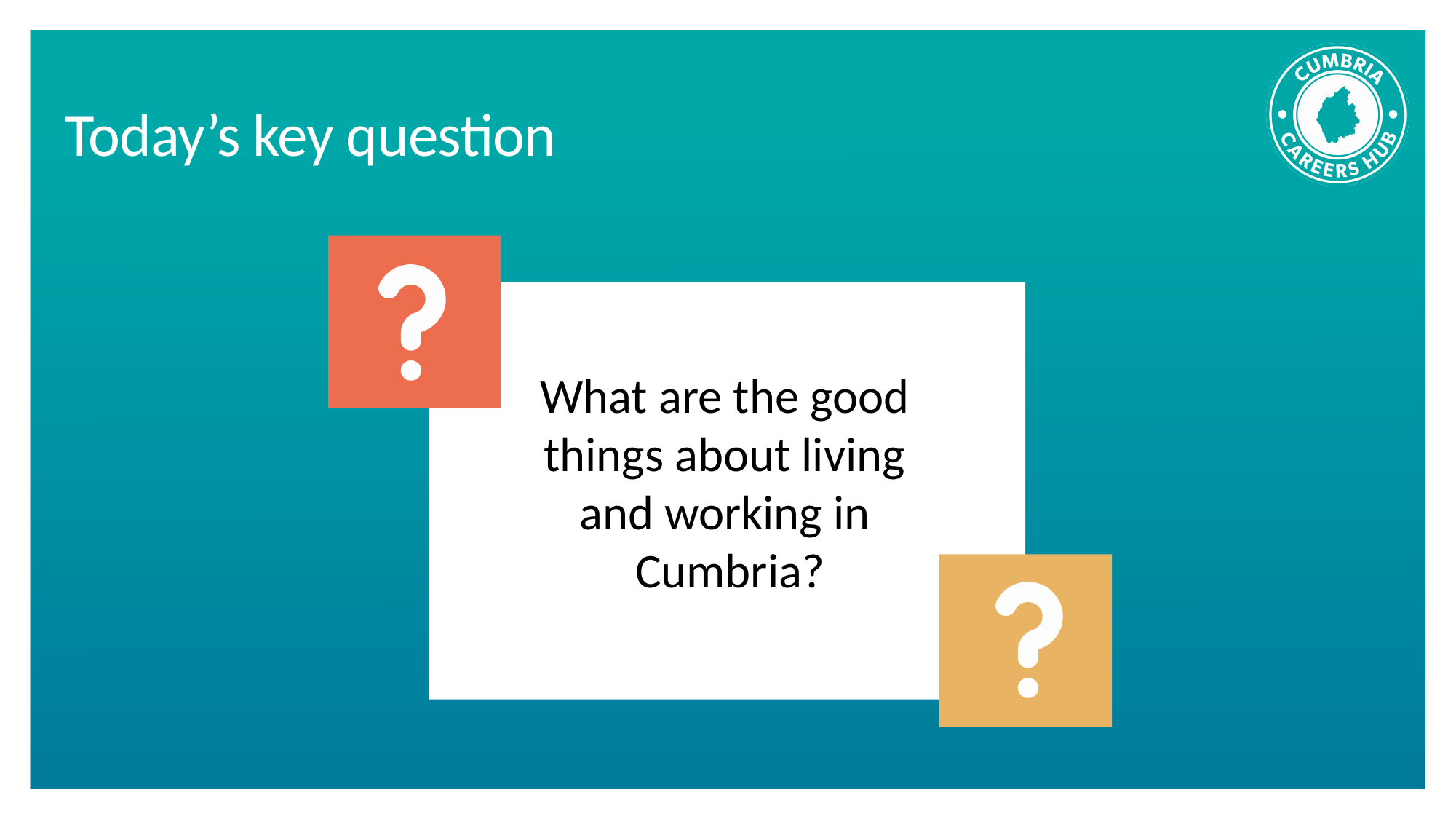

# Today’s key question
What are the good
things about living
and working in
Cumbria?